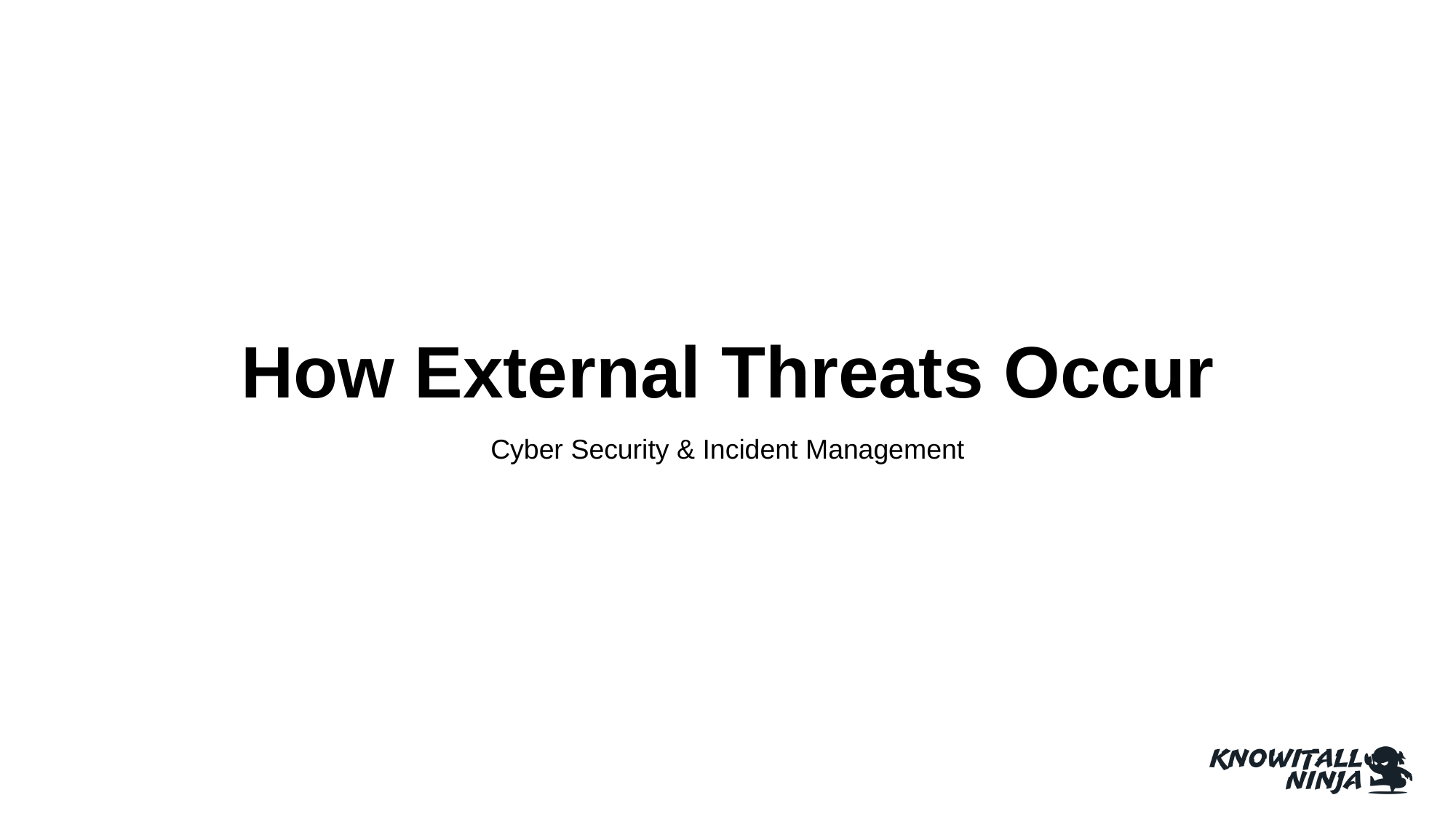

# How External Threats Occur
Cyber Security & Incident Management